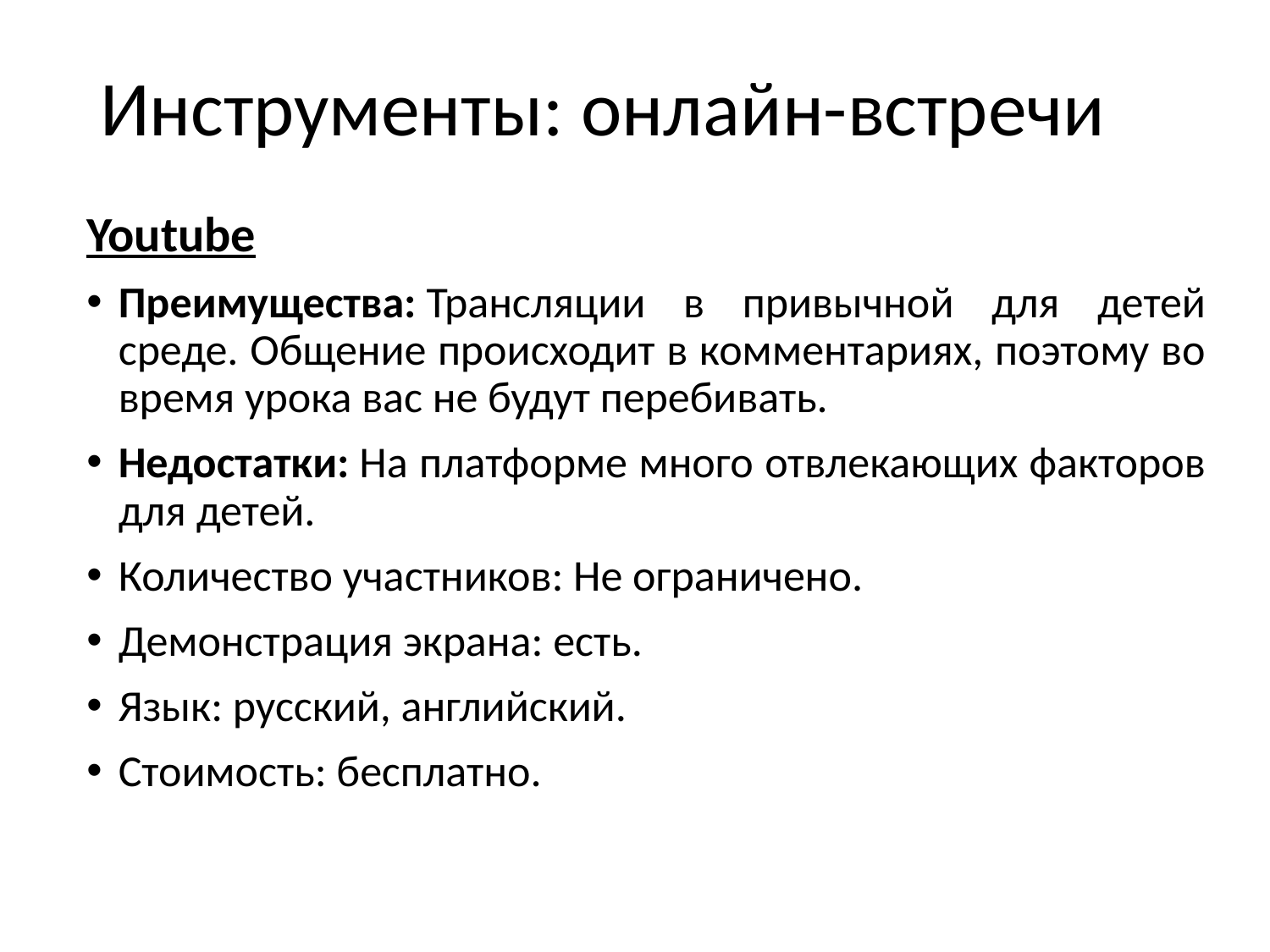

# Инструменты: онлайн-встречи
Youtube
Преимущества: Трансляции в привычной для детей среде. Общение происходит в комментариях, поэтому во время урока вас не будут перебивать.
Недостатки: На платформе много отвлекающих факторов для детей.
Количество участников: Не ограничено.
Демонстрация экрана: есть.
Язык: русский, английский.
Стоимость: бесплатно.